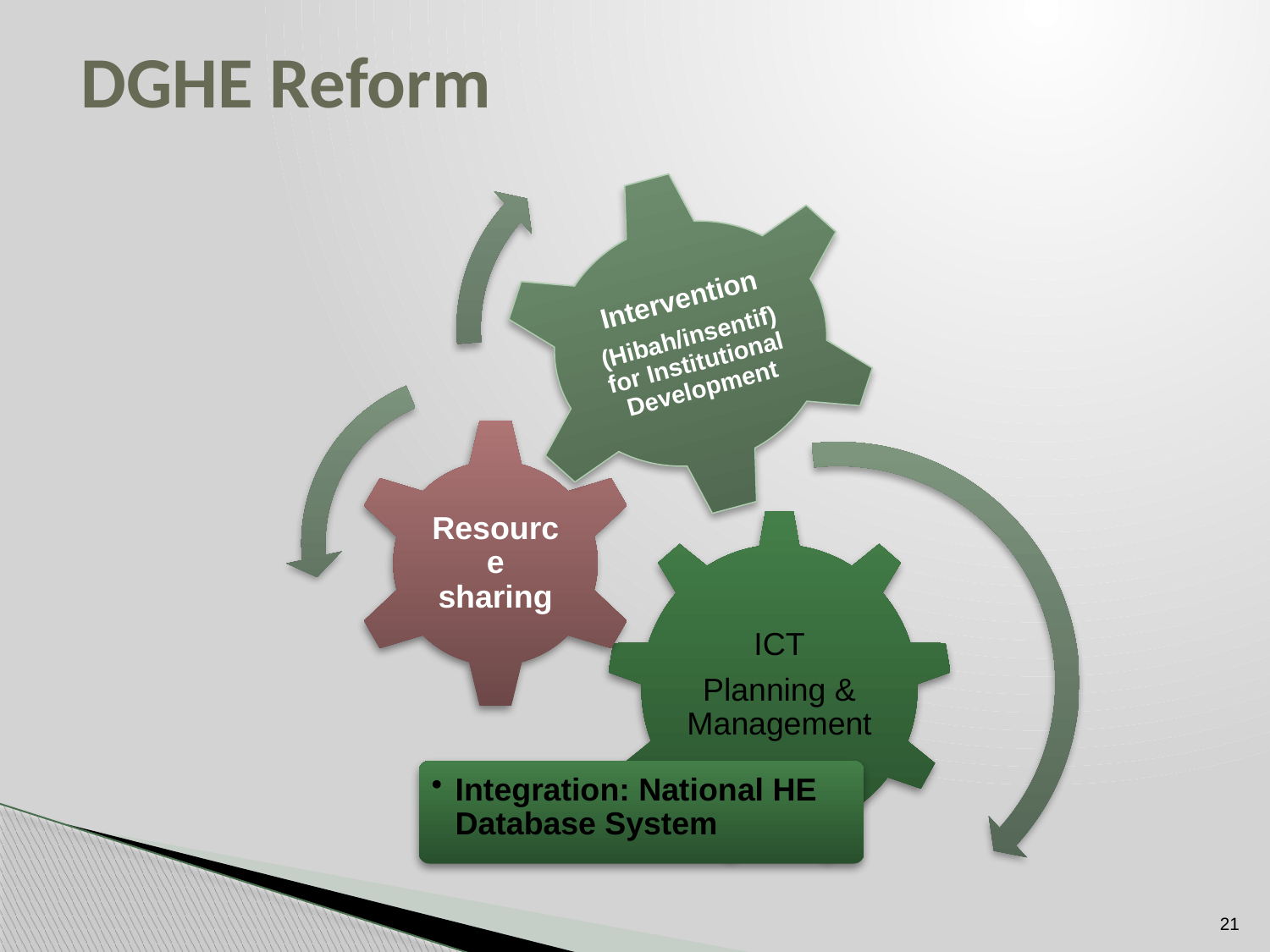

# DGHE Reform
ICT
Planning & Management
Integration: National HE Database System
Resource sharing
Intervention
(Hibah/insentif) for Institutional Development
21